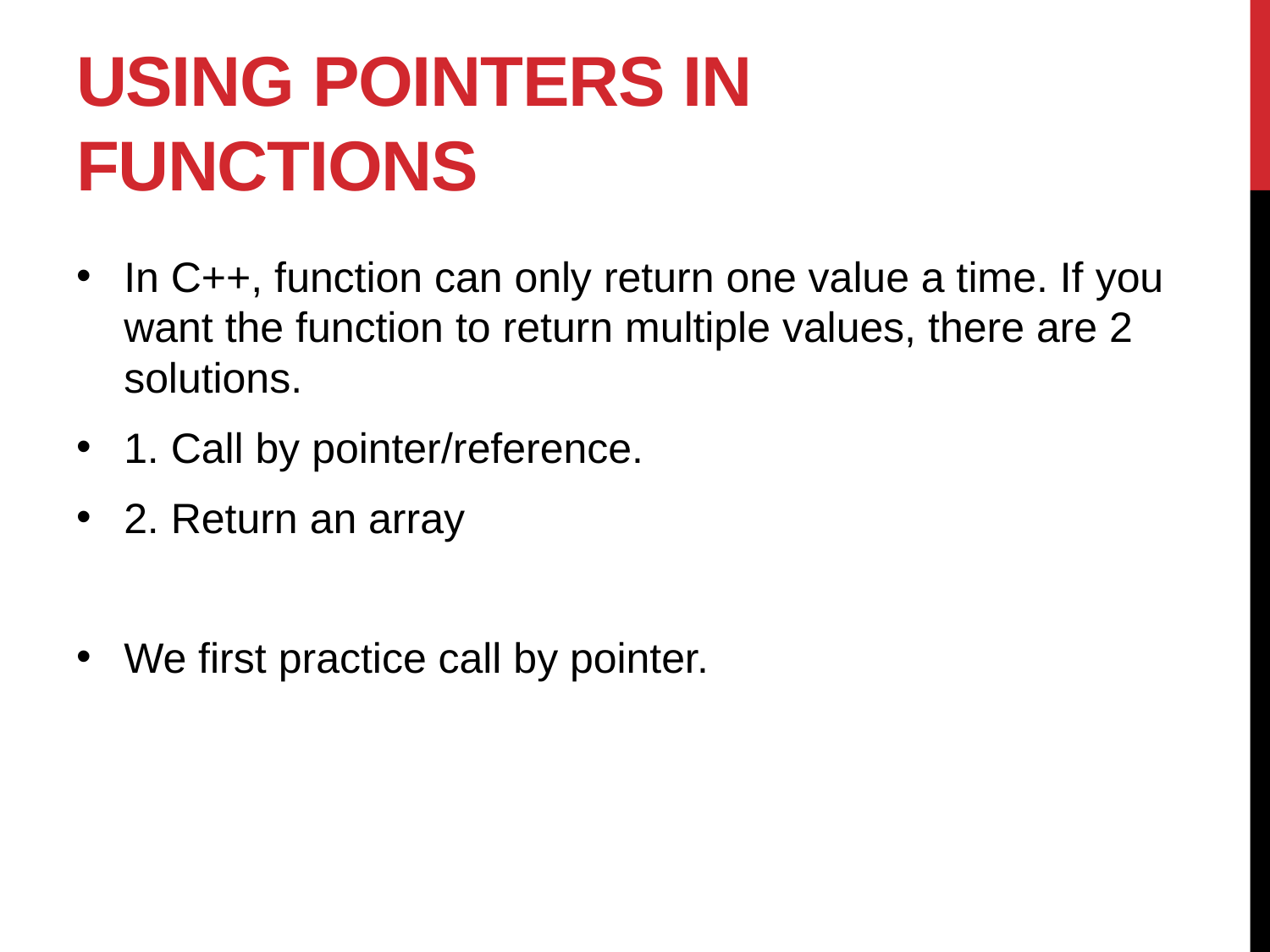

# Using pointers in functions
In C++, function can only return one value a time. If you want the function to return multiple values, there are 2 solutions.
1. Call by pointer/reference.
2. Return an array

We first practice call by pointer.